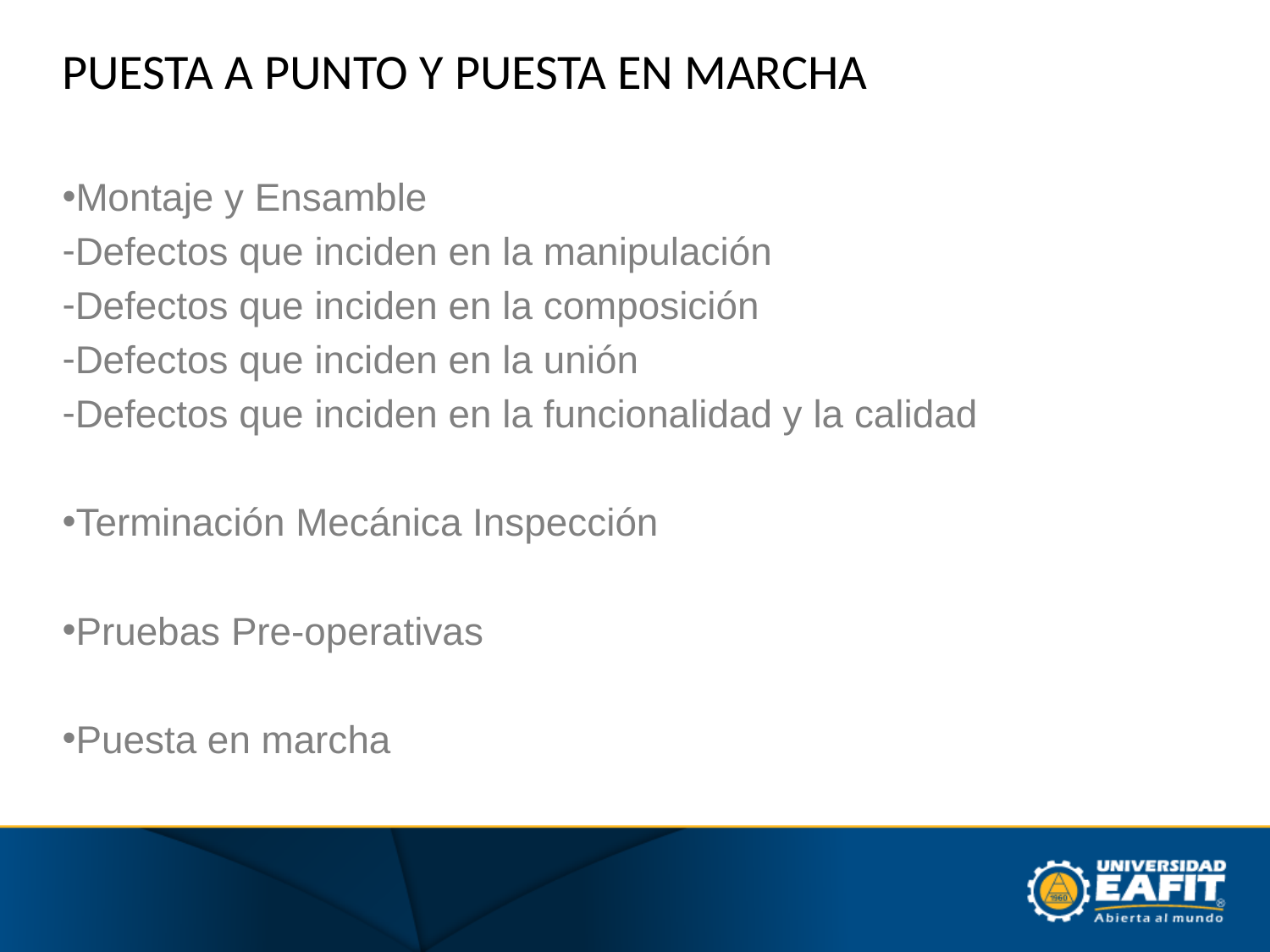

# PUESTA A PUNTO Y PUESTA EN MARCHA
Montaje y Ensamble
Defectos que inciden en la manipulación
Defectos que inciden en la composición
Defectos que inciden en la unión
Defectos que inciden en la funcionalidad y la calidad

Terminación Mecánica Inspección

Pruebas Pre-operativas

Puesta en marcha